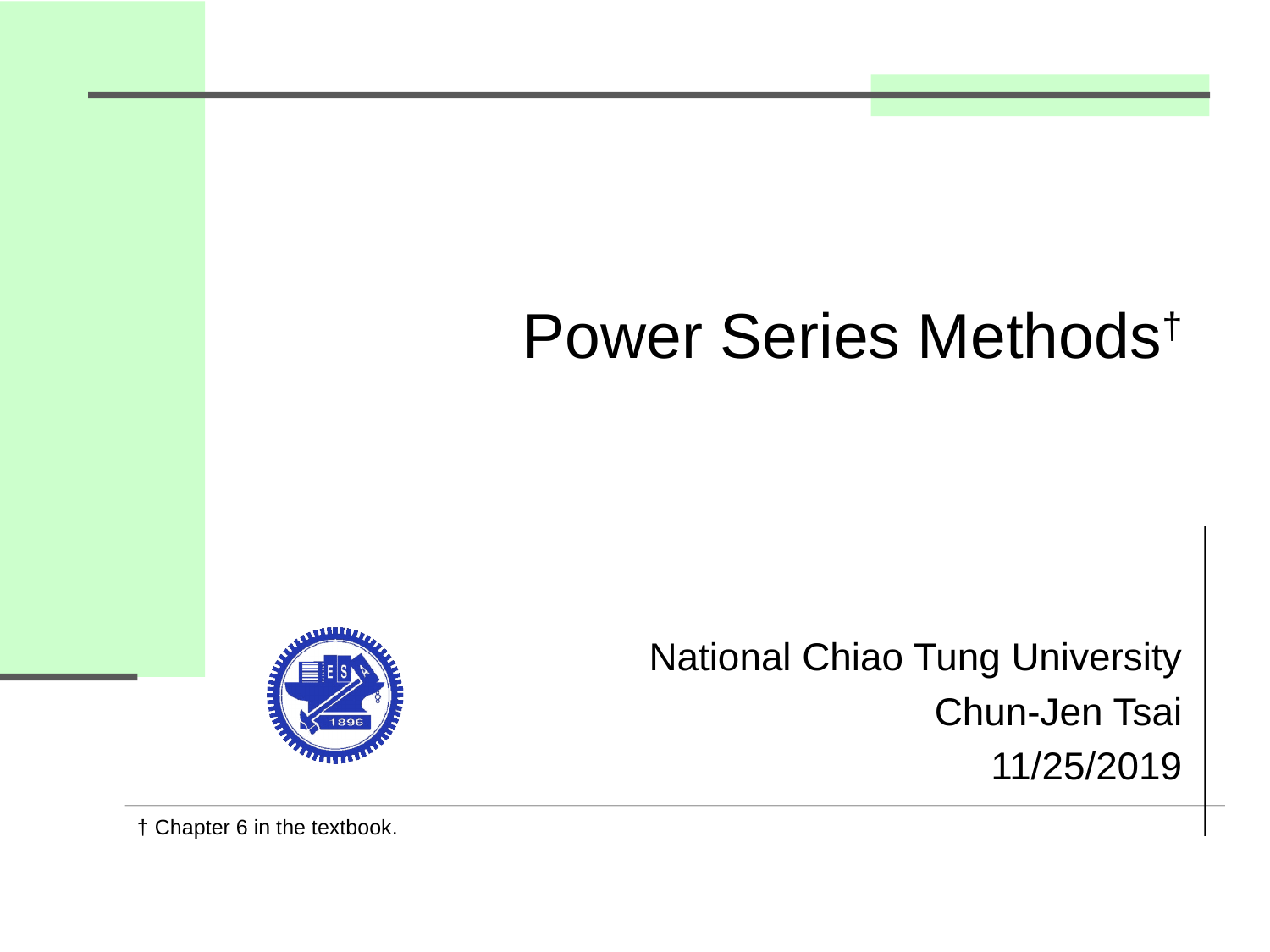

# Power Series Methods†
National Chiao Tung University
Chun-Jen Tsai
11/25/2019
† Chapter 6 in the textbook.